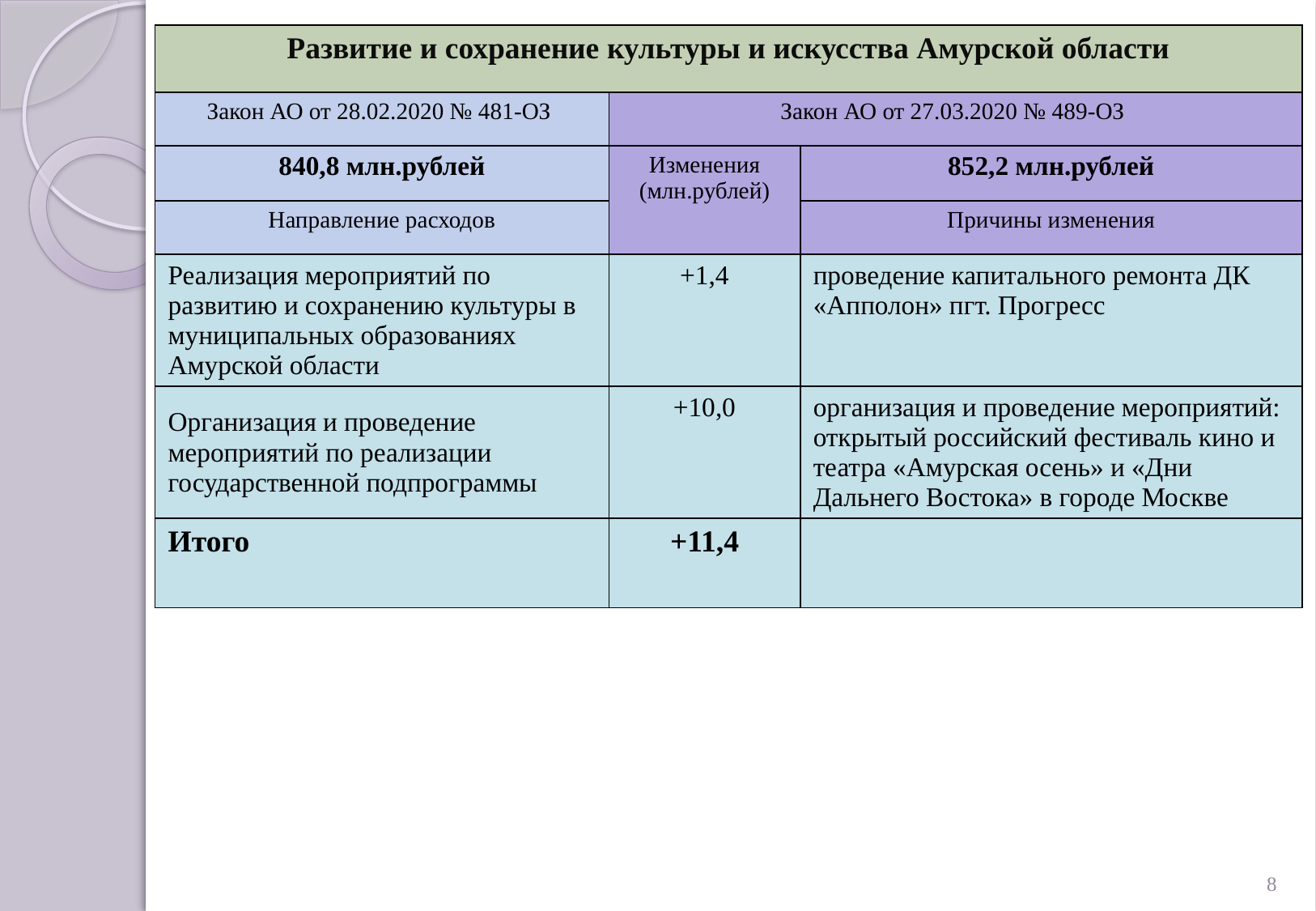

| Развитие и сохранение культуры и искусства Амурской области |  |  |
| --- | --- | --- |
| Закон АО от 28.02.2020 № 481-ОЗ | Закон АО от 27.03.2020 № 489-ОЗ |  |
| 840,8 млн.рублей | Изменения (млн.рублей) | 852,2 млн.рублей |
| Направление расходов |  | Причины изменения |
| Реализация мероприятий по развитию и сохранению культуры в муниципальных образованиях Амурской области | +1,4 | проведение капитального ремонта ДК «Апполон» пгт. Прогресс |
| Организация и проведение мероприятий по реализации государственной подпрограммы | +10,0 | организация и проведение мероприятий: открытый российский фестиваль кино и театра «Амурская осень» и «Дни Дальнего Востока» в городе Москве |
| Итого | +11,4 |  |
8